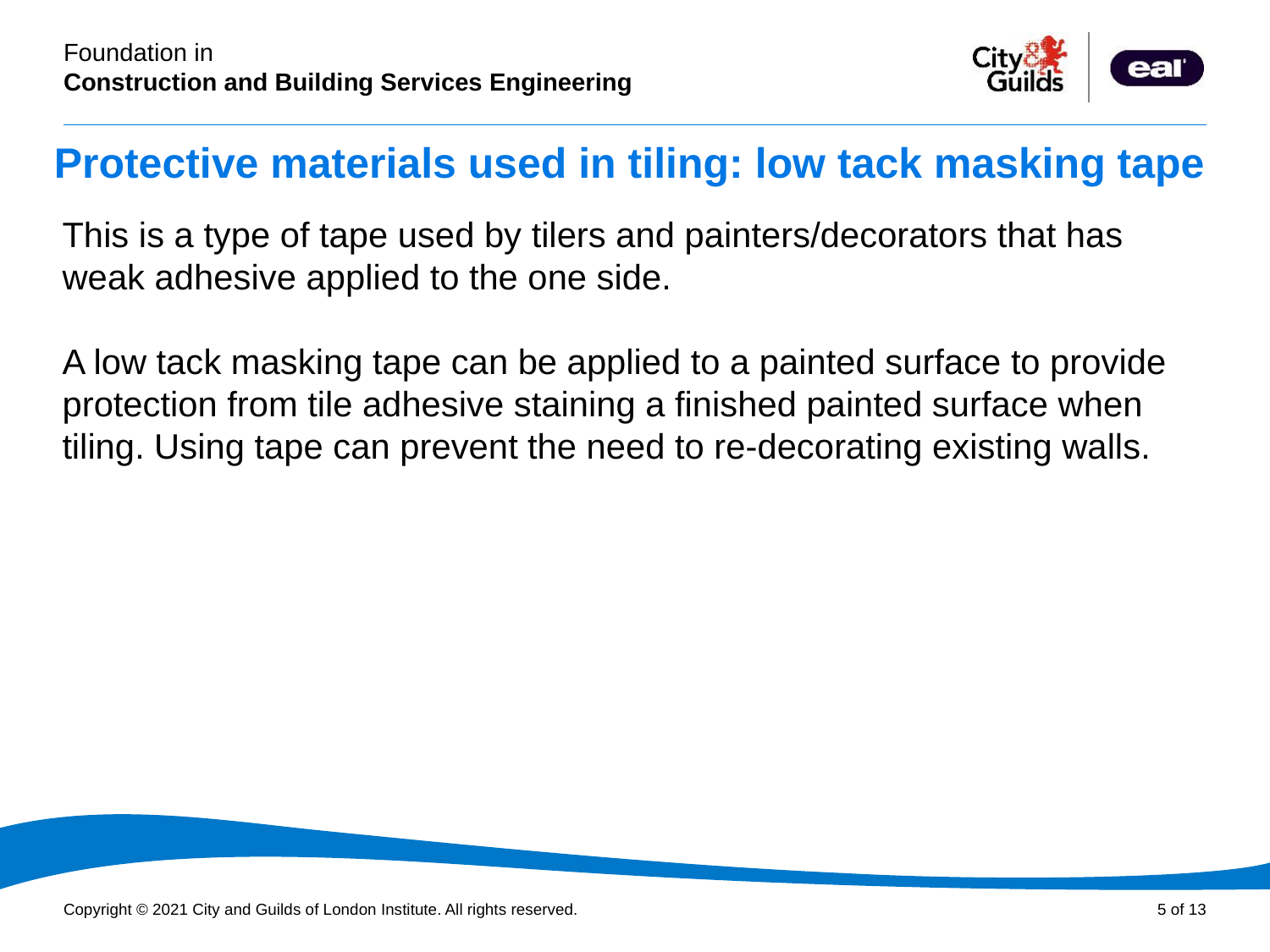

# Protective materials used in tiling: low tack masking tape
This is a type of tape used by tilers and painters/decorators that has weak adhesive applied to the one side.

A low tack masking tape can be applied to a painted surface to provide protection from tile adhesive staining a finished painted surface when tiling. Using tape can prevent the need to re-decorating existing walls.